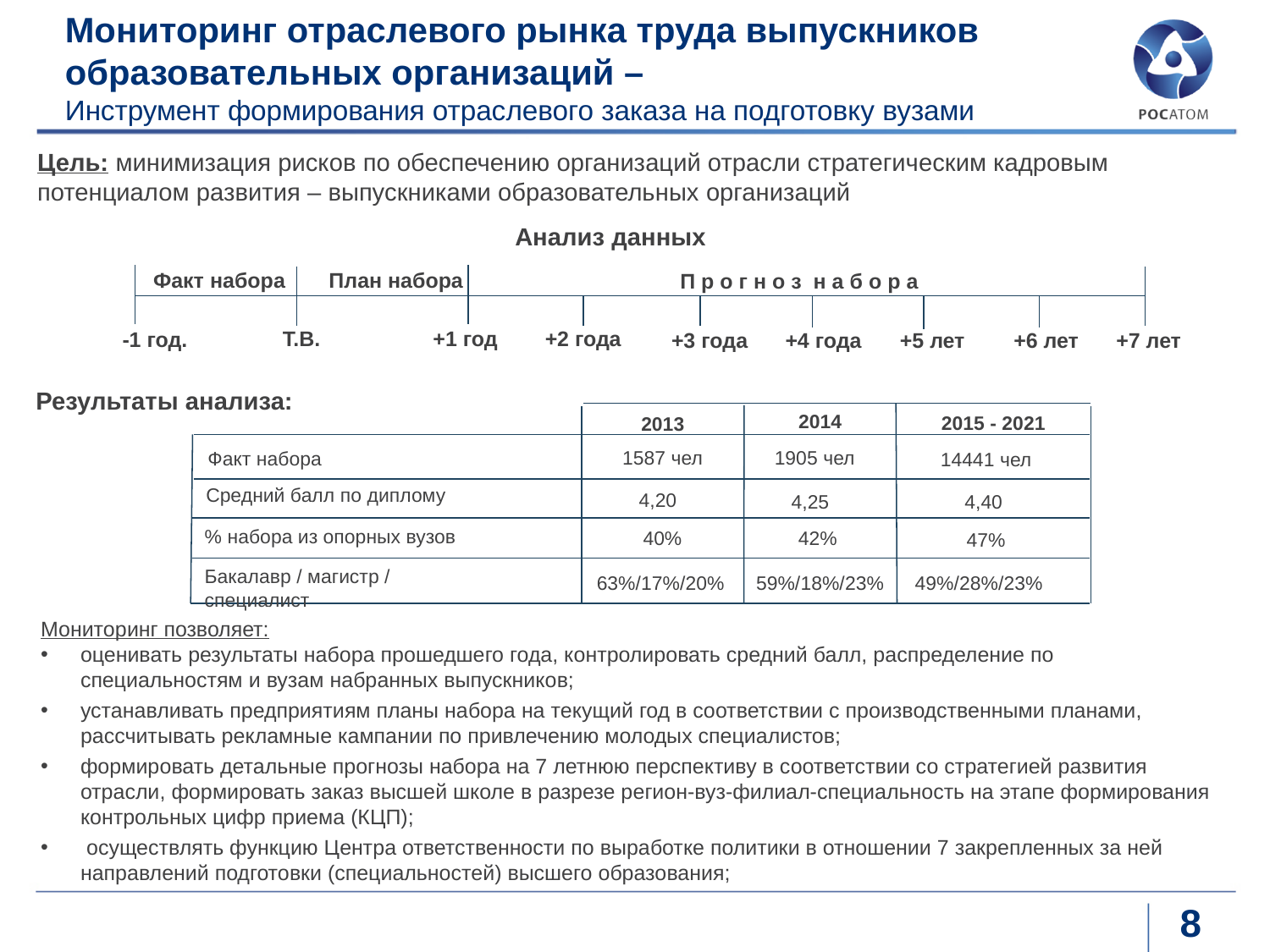

# Мониторинг отраслевого рынка труда выпускников образовательных организаций – Инструмент формирования отраслевого заказа на подготовку вузами
Цель: минимизация рисков по обеспечению организаций отрасли стратегическим кадровым потенциалом развития – выпускниками образовательных организаций
Анализ данных
Факт набора
План набора
П р о г н о з  н а б о р а
Т.В.
+1 год
+2 года
-1 год.
+3 года
+4 года
+5 лет
+6 лет
+7 лет
Результаты анализа:
2014
2015 - 2021
2013
1587 чел
1905 чел
Факт набора
14441 чел
Средний балл по диплому
4,20
4,25
4,40
% набора из опорных вузов
40%
42%
47%
Бакалавр / магистр / специалист
63%/17%/20%
59%/18%/23%
49%/28%/23%
Мониторинг позволяет:
оценивать результаты набора прошедшего года, контролировать средний балл, распределение по специальностям и вузам набранных выпускников;
устанавливать предприятиям планы набора на текущий год в соответствии с производственными планами, рассчитывать рекламные кампании по привлечению молодых специалистов;
формировать детальные прогнозы набора на 7 летнюю перспективу в соответствии со стратегией развития отрасли, формировать заказ высшей школе в разрезе регион-вуз-филиал-специальность на этапе формирования контрольных цифр приема (КЦП);
 осуществлять функцию Центра ответственности по выработке политики в отношении 7 закрепленных за ней направлений подготовки (специальностей) высшего образования;
8